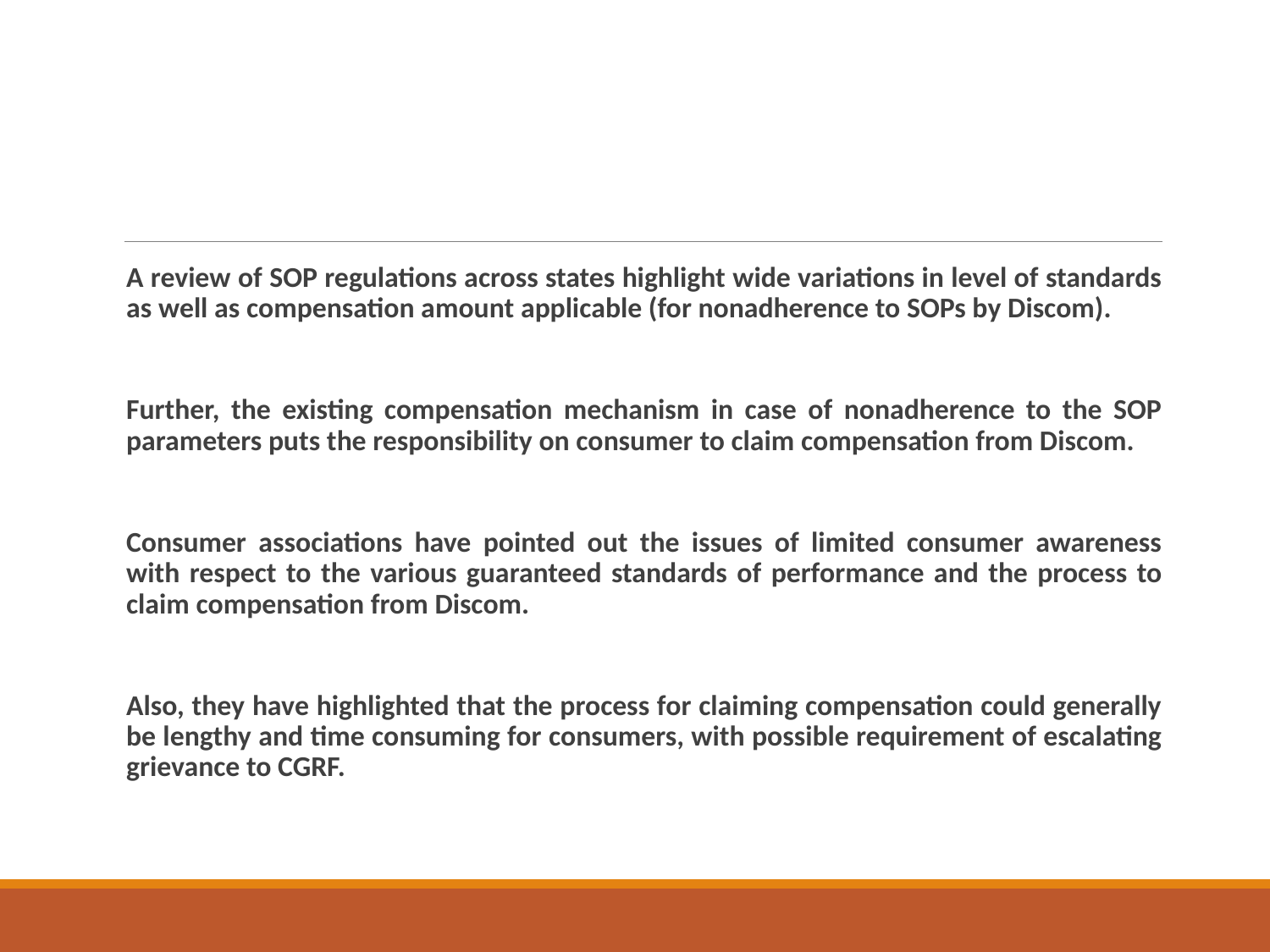

#
A review of SOP regulations across states highlight wide variations in level of standards as well as compensation amount applicable (for nonadherence to SOPs by Discom).

Further, the existing compensation mechanism in case of nonadherence to the SOP parameters puts the responsibility on consumer to claim compensation from Discom.

Consumer associations have pointed out the issues of limited consumer awareness with respect to the various guaranteed standards of performance and the process to claim compensation from Discom.

Also, they have highlighted that the process for claiming compensation could generally be lengthy and time consuming for consumers, with possible requirement of escalating grievance to CGRF.